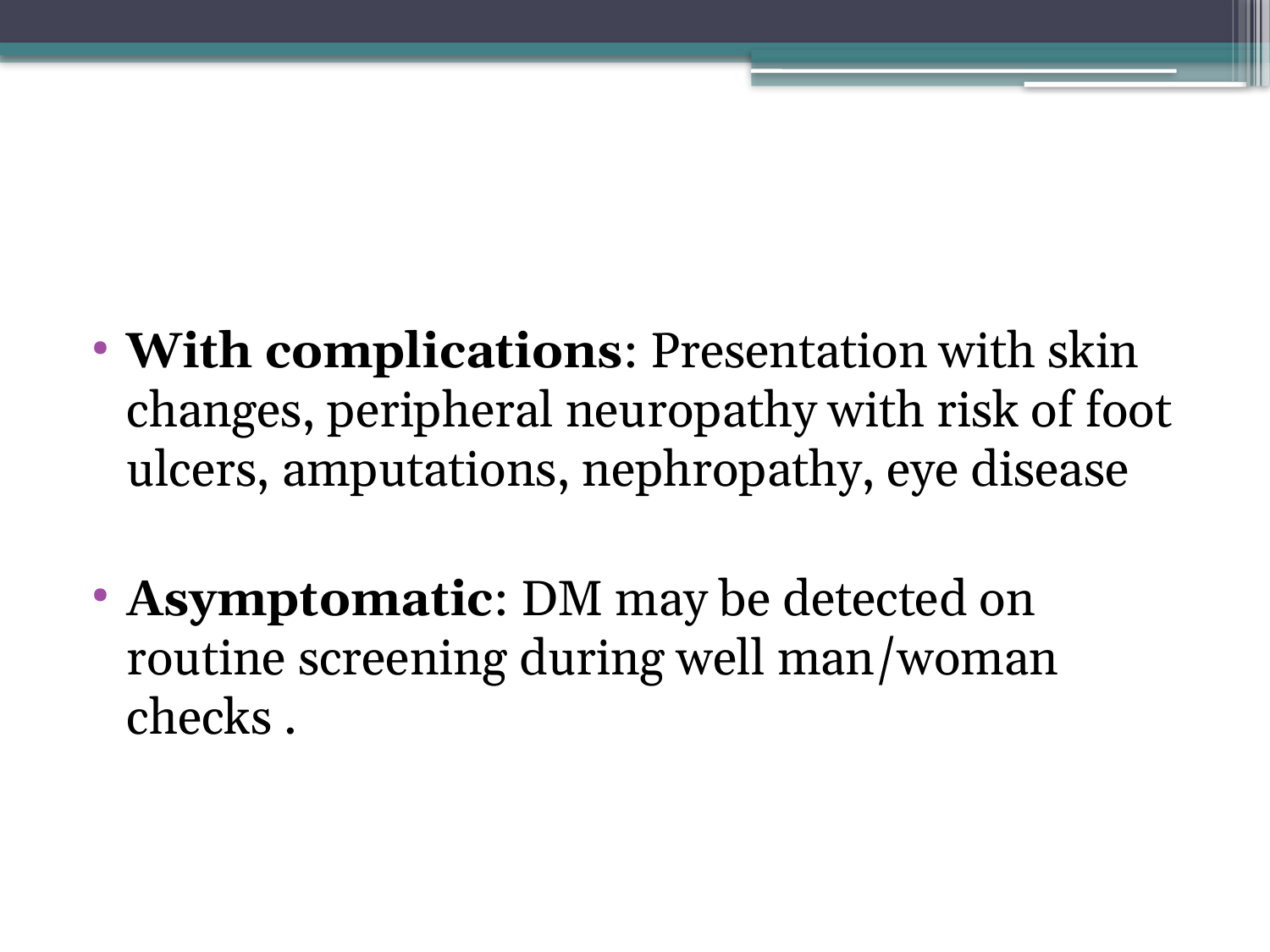

#
With complications: Presentation with skin changes, peripheral neuropathy with risk of foot ulcers, amputations, nephropathy, eye disease

Asymptomatic: DM may be detected on routine screening during well man/woman checks .